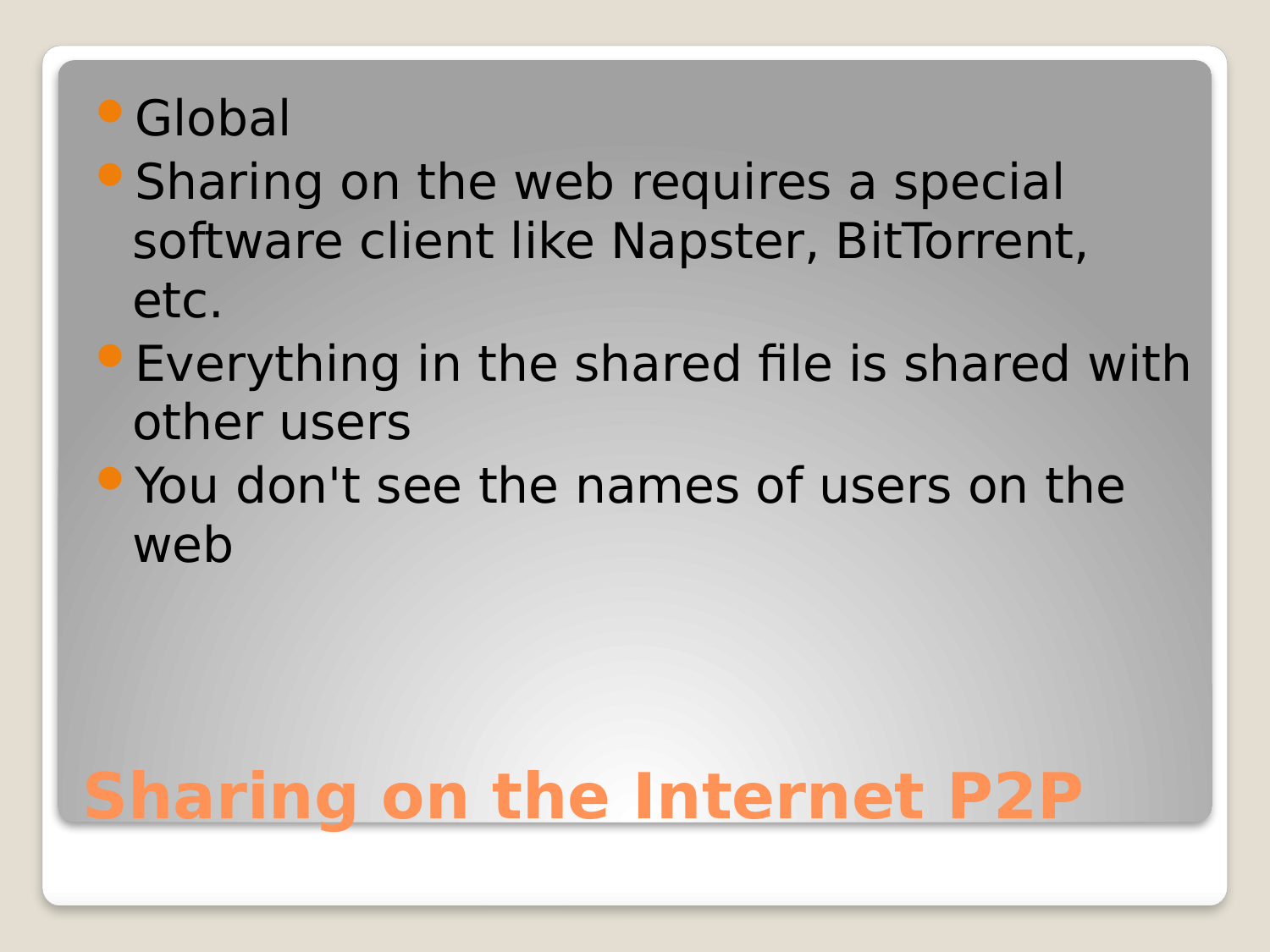

Global
Sharing on the web requires a special software client like Napster, BitTorrent, etc.
Everything in the shared file is shared with other users
You don't see the names of users on the web
# Sharing on the Internet P2P